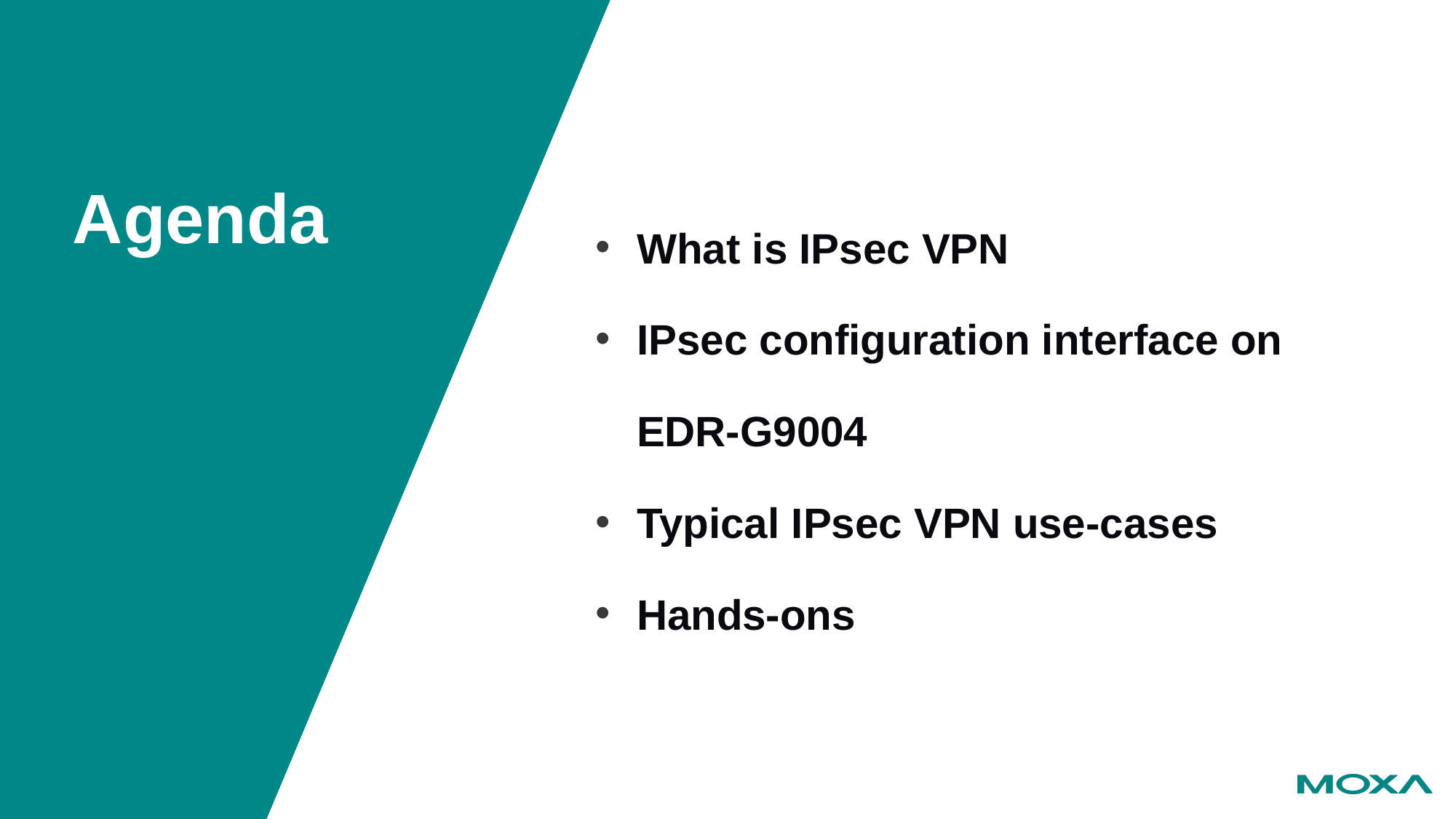

What is IPsec VPN
IPsec configuration interface on EDR-G9004
Typical IPsec VPN use-cases
Hands-ons
# Agenda